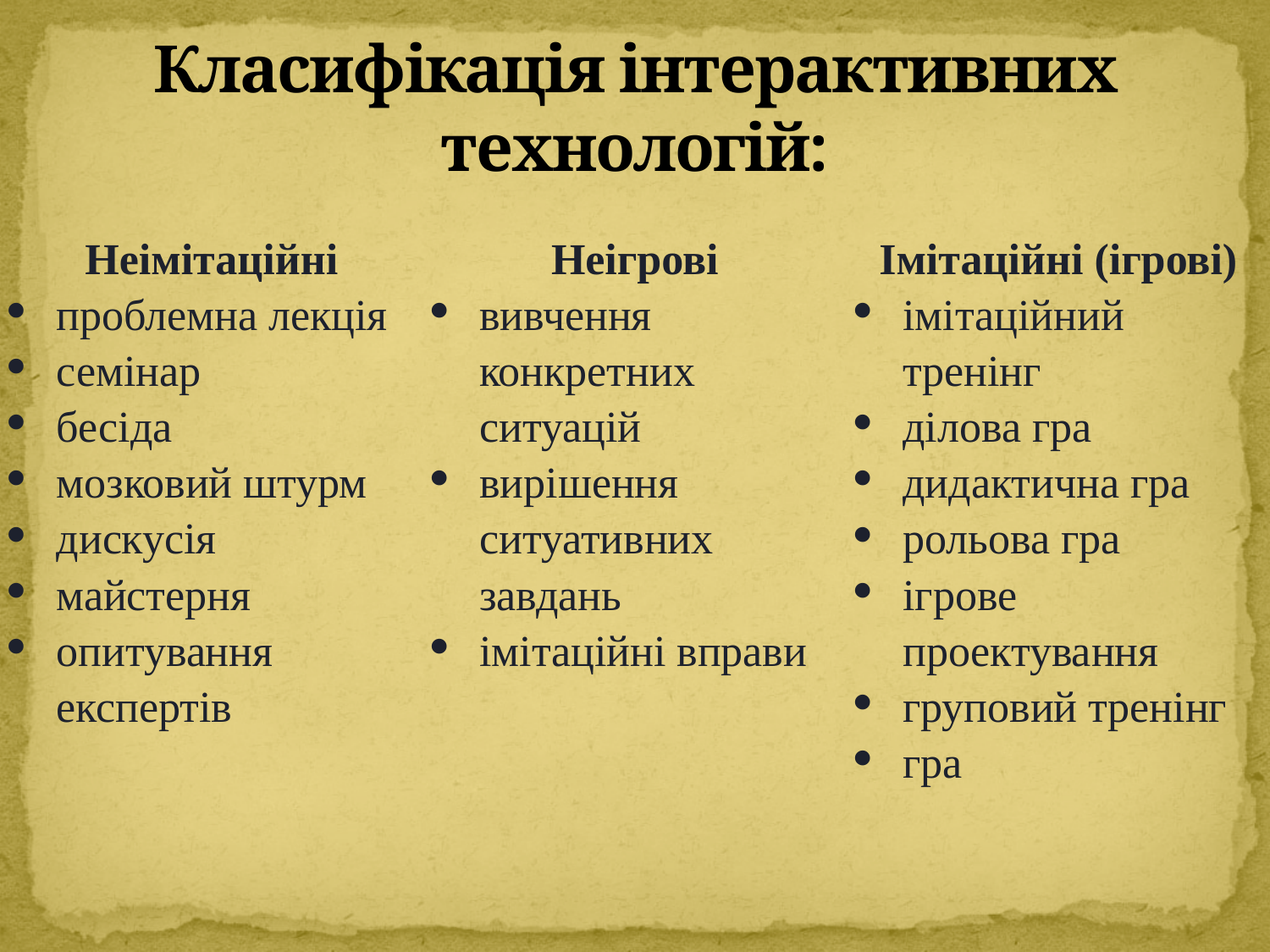

# Класифікація інтерактивних технологій:
| Неімітаційні проблемна лекція семінар бесіда мозковий штурм дискусія майстерня опитування експертів | Неігрові вивчення конкретних ситуацій вирішення ситуативних завдань імітаційні вправи | Імітаційні (ігрові) імітаційний тренінг ділова гра дидактична гра рольова гра ігрове проектування груповий тренінг гра |
| --- | --- | --- |